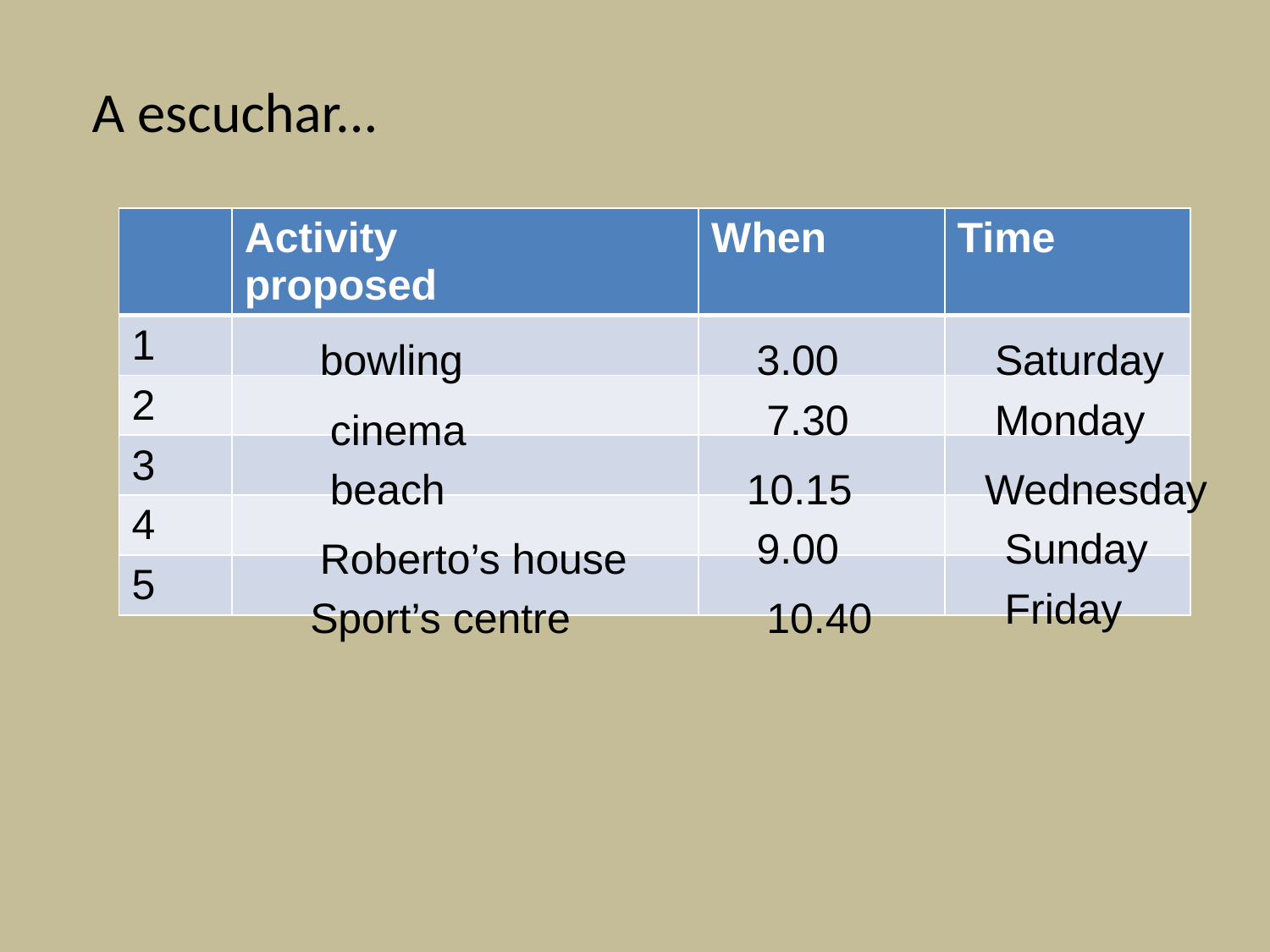

A escuchar...
|  | Activity proposed | When | Time |
| --- | --- | --- | --- |
| 1 |  |  |  |
| 2 |  |  |  |
| 3 |  |  |  |
| 4 |  |  |  |
| 5 |  |  |  |
bowling
3.00
Saturday
7.30
Monday
cinema
beach
10.15
Wednesday
9.00
Sunday
Roberto’s house
Friday
Sport’s centre
10.40